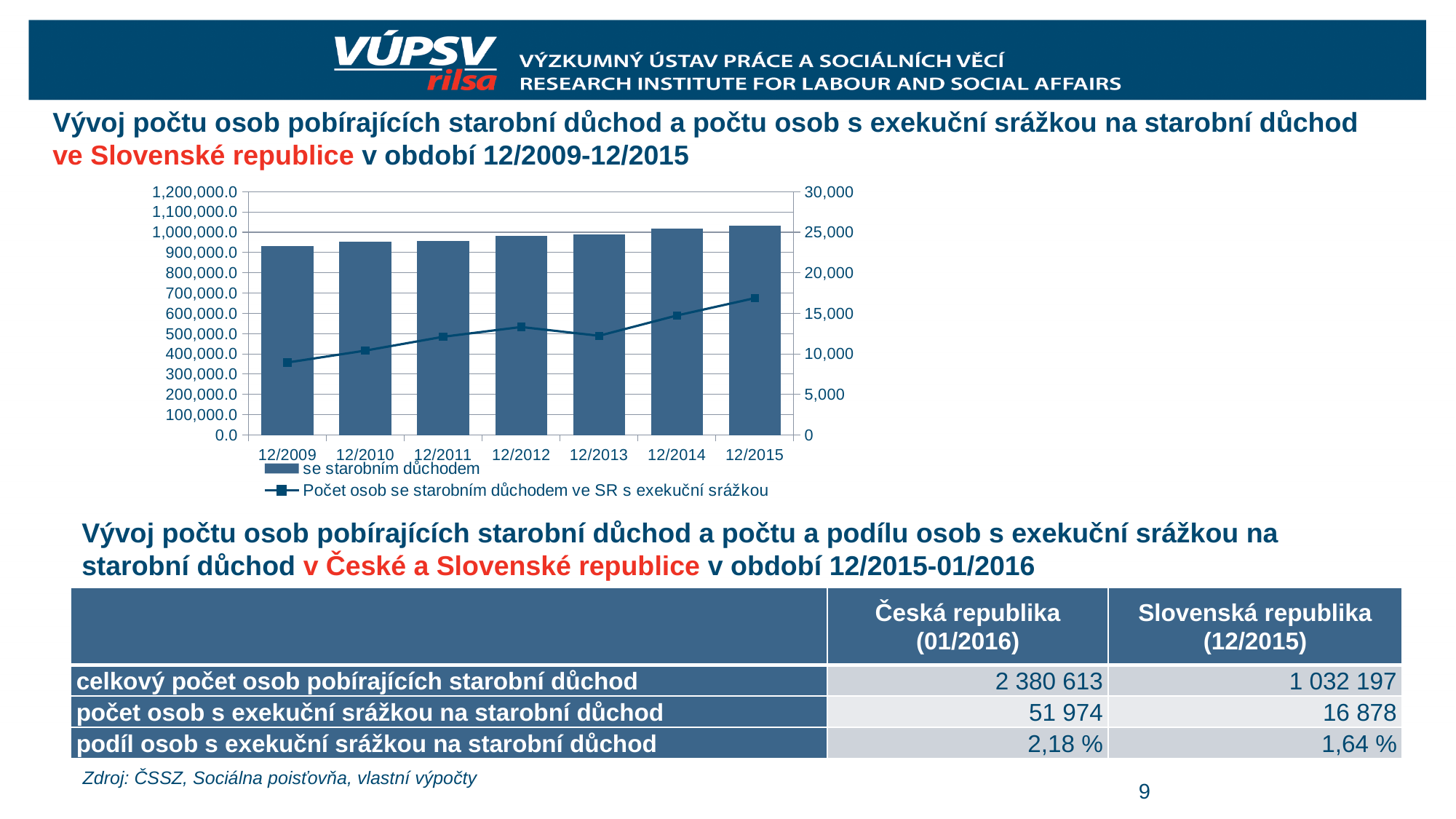

Vývoj počtu osob pobírajících starobní důchod a počtu osob s exekuční srážkou na starobní důchod ve Slovenské republice v období 12/2009-12/2015

### Chart

| Category | se starobním důchodem | Počet osob se starobním důchodem ve SR s exekuční srážkou |
|---|---|---|
| 12/2009 | 931795.0 | 8932.0 |
| 12/2010 | 954661.0 | 10400.0 |
| 12/2011 | 957633.0 | 12116.0 |
| 12/2012 | 980863.0 | 13317.0 |
| 12/2013 | 988277.0 | 12235.0 |
| 12/2014 | 1018814.0 | 14736.0 |
| 12/2015 | 1032197.0 | 16878.0 |
Vývoj počtu osob pobírajících starobní důchod a počtu a podílu osob s exekuční srážkou na starobní důchod v České a Slovenské republice v období 12/2015-01/2016
|  | Česká republika (01/2016) | Slovenská republika (12/2015) |
| --- | --- | --- |
| celkový počet osob pobírajících starobní důchod | 2 380 613 | 1 032 197 |
| počet osob s exekuční srážkou na starobní důchod | 51 974 | 16 878 |
| podíl osob s exekuční srážkou na starobní důchod | 2,18 % | 1,64 % |
Zdroj: ČSSZ, Sociálna poisťovňa, vlastní výpočty
9